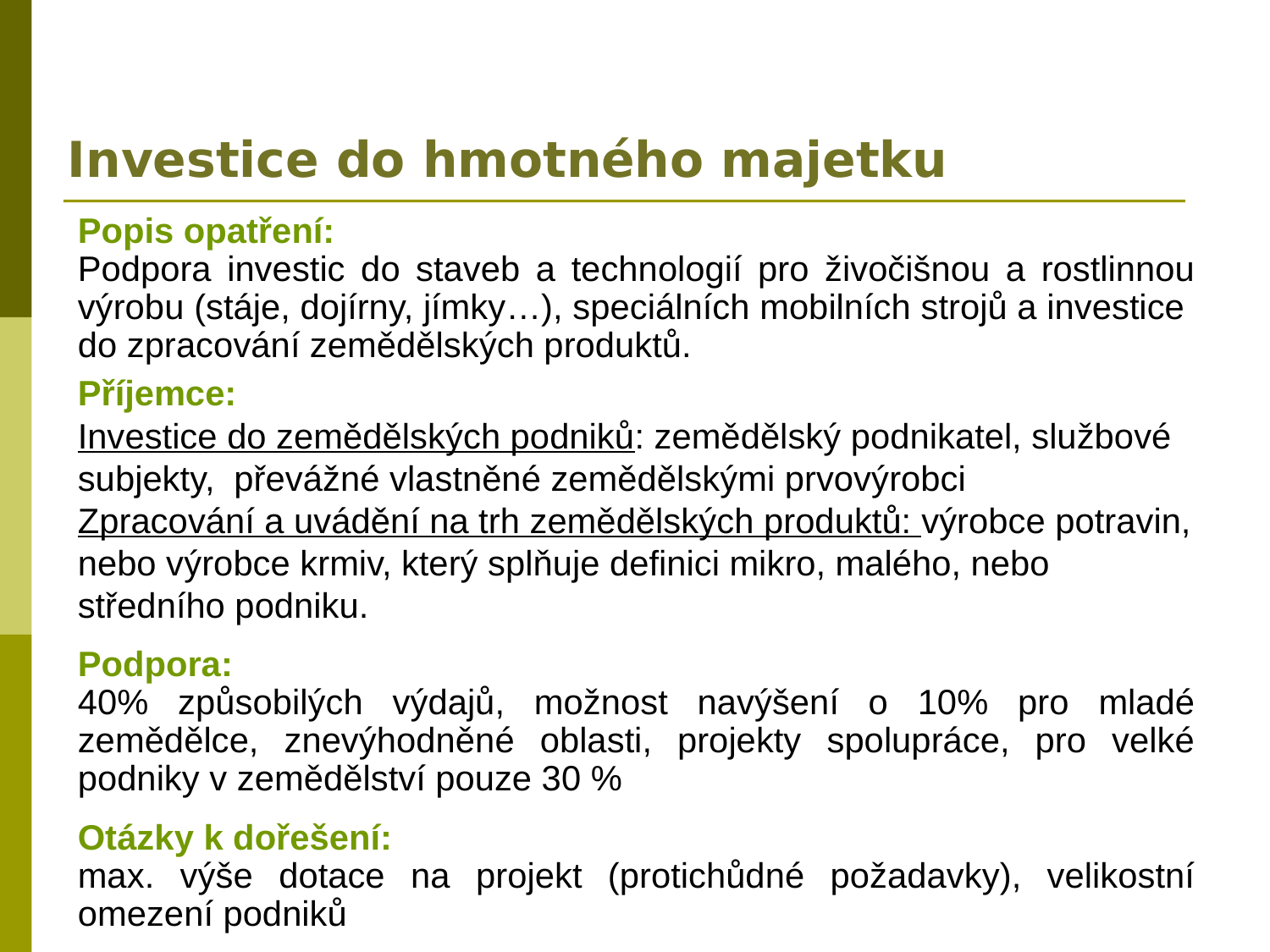

# Investice do hmotného majetku
Popis opatření:
Podpora investic do staveb a technologií pro živočišnou a rostlinnou výrobu (stáje, dojírny, jímky…), speciálních mobilních strojů a investice  do zpracování zemědělských produktů.
Příjemce:
Investice do zemědělských podniků: zemědělský podnikatel, službové subjekty,  převážné vlastněné zemědělskými prvovýrobci
Zpracování a uvádění na trh zemědělských produktů: výrobce potravin, nebo výrobce krmiv, který splňuje definici mikro, malého, nebo středního podniku.
Podpora:
40% způsobilých výdajů, možnost navýšení o 10% pro mladé zemědělce, znevýhodněné oblasti, projekty spolupráce, pro velké podniky v zemědělství pouze 30 %
Otázky k dořešení:
max. výše dotace na projekt (protichůdné požadavky), velikostní omezení podniků